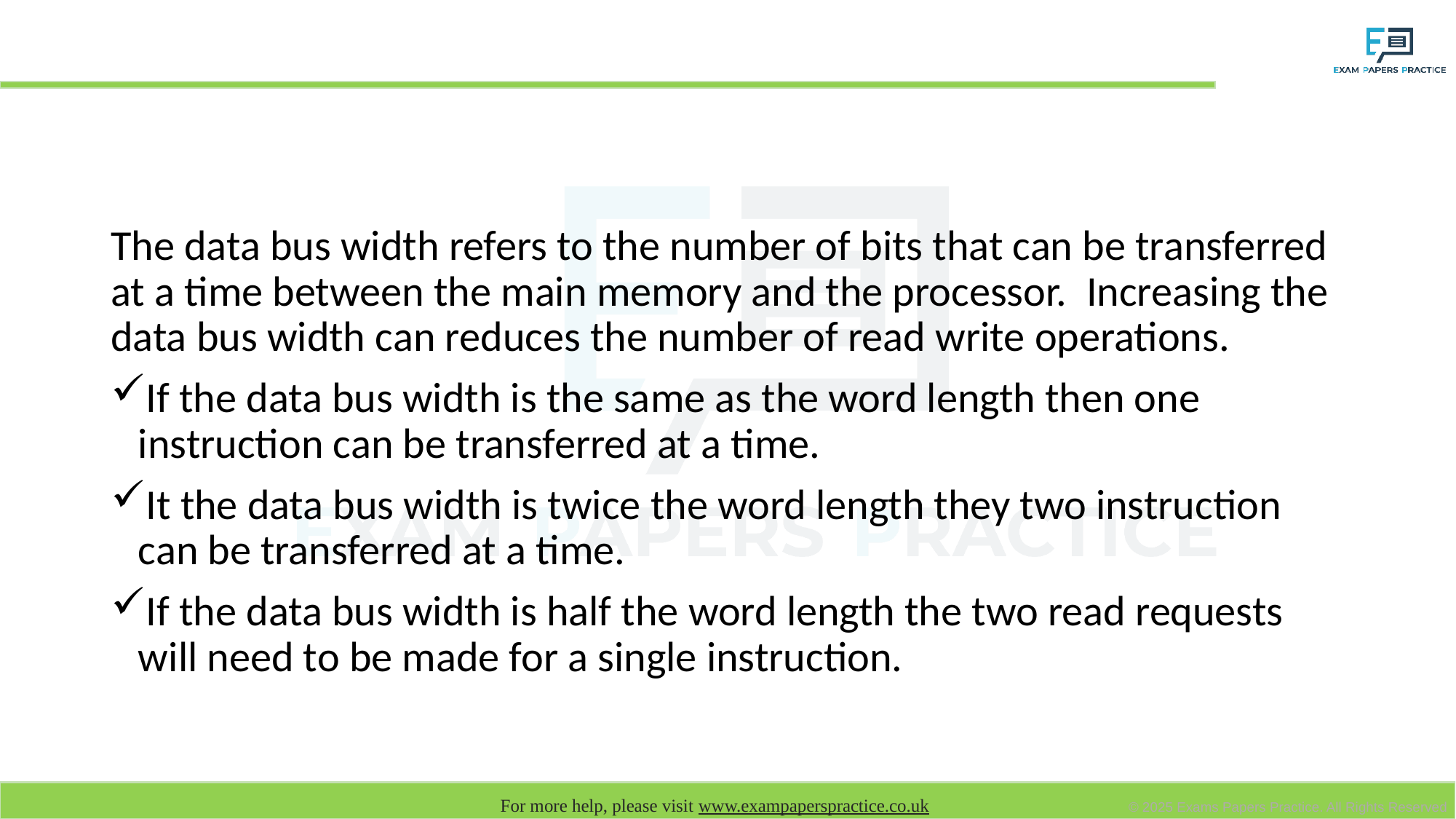

# Data bus width
The data bus width refers to the number of bits that can be transferred at a time between the main memory and the processor.  Increasing the data bus width can reduces the number of read write operations.
If the data bus width is the same as the word length then one instruction can be transferred at a time.
It the data bus width is twice the word length they two instruction can be transferred at a time.
If the data bus width is half the word length the two read requests will need to be made for a single instruction.